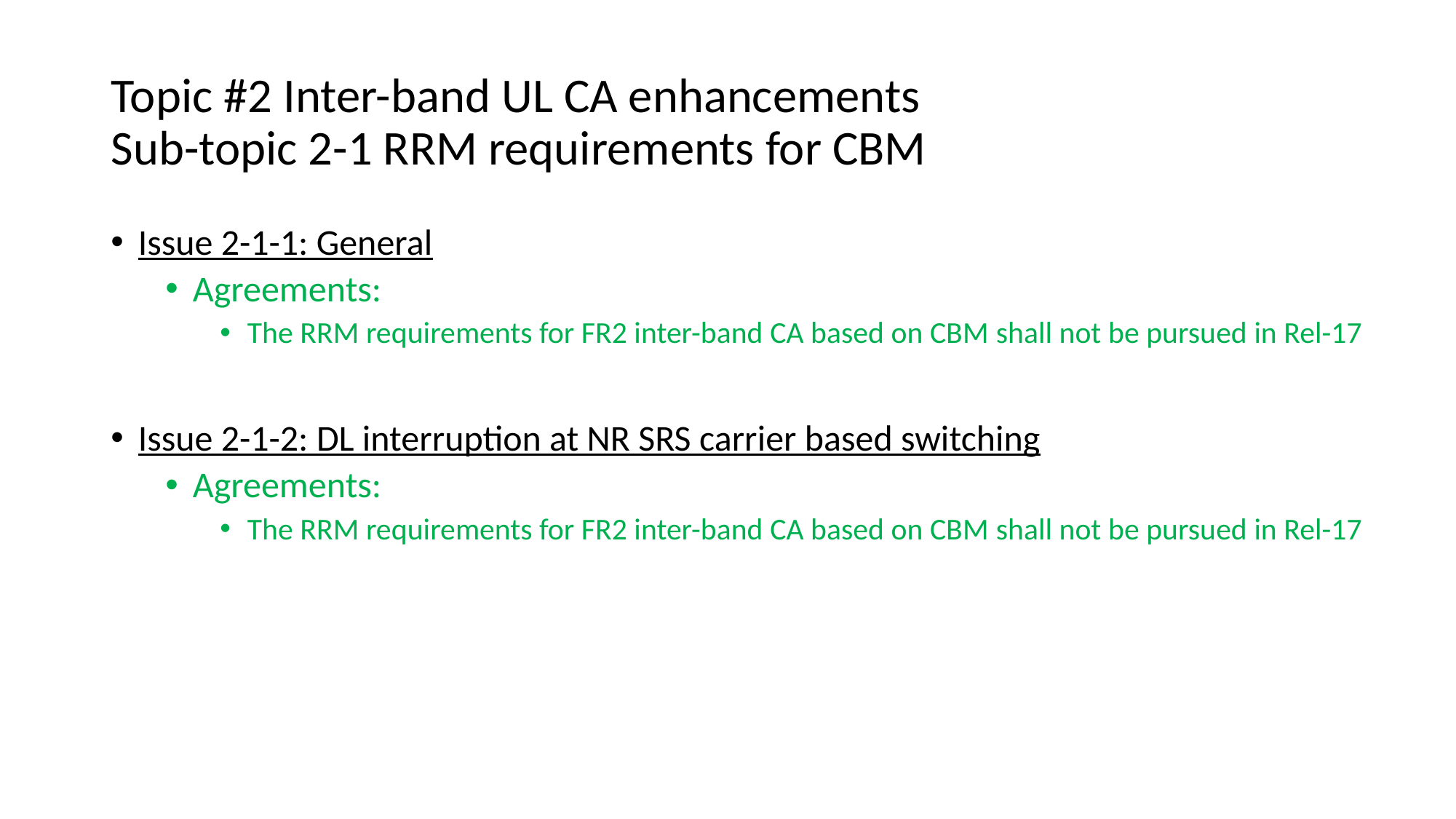

# Topic #2 Inter-band UL CA enhancements Sub-topic 2-1 RRM requirements for CBM
Issue 2-1-1: General
Agreements:
The RRM requirements for FR2 inter-band CA based on CBM shall not be pursued in Rel-17

Issue 2-1-2: DL interruption at NR SRS carrier based switching
Agreements:
The RRM requirements for FR2 inter-band CA based on CBM shall not be pursued in Rel-17